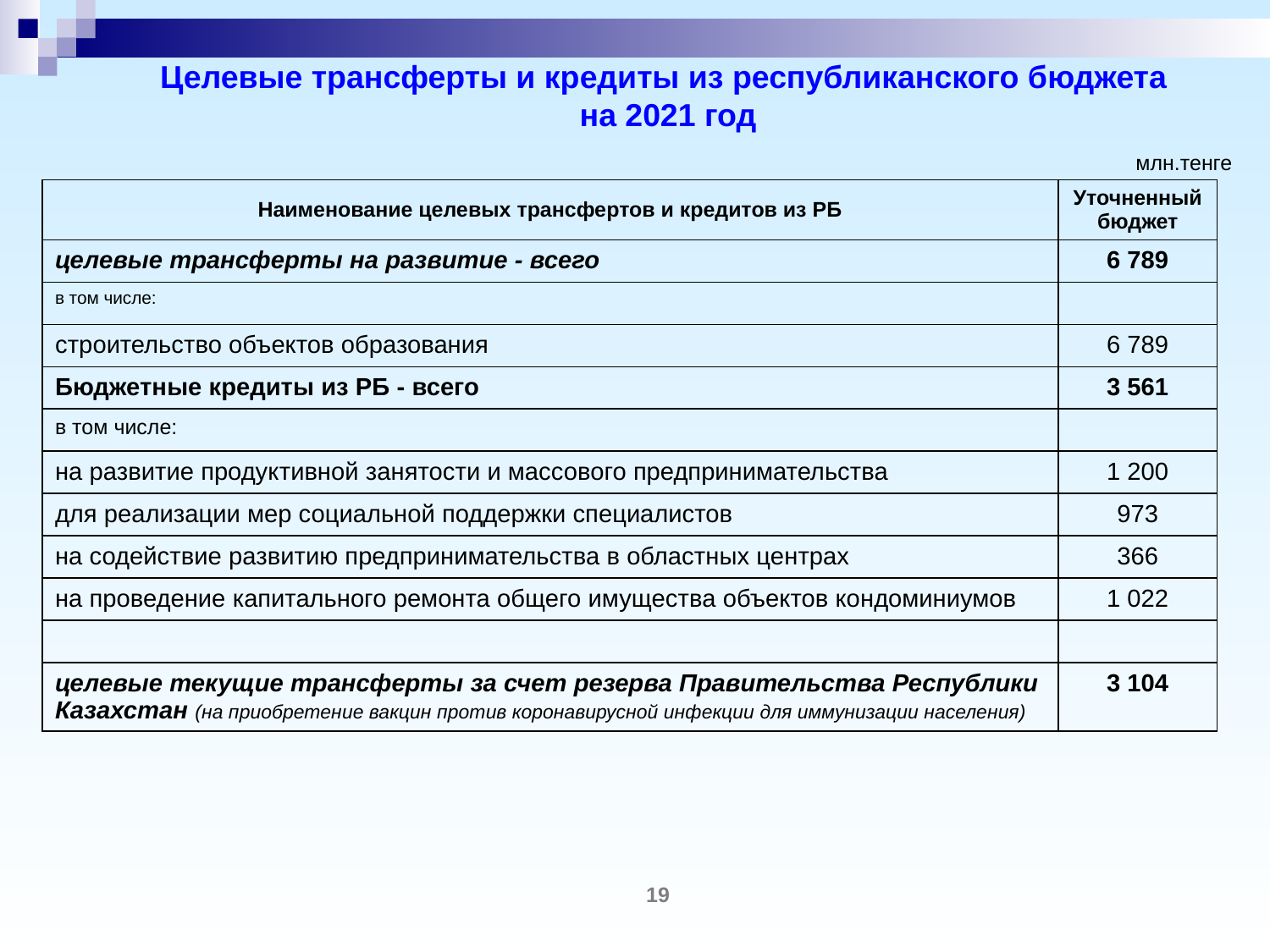

Целевые трансферты и кредиты из республиканского бюджета
на 2021 год
млн.тенге
| Наименование целевых трансфертов и кредитов из РБ | Уточненный бюджет |
| --- | --- |
| целевые трансферты на развитие - всего | 6 789 |
| в том числе: |  |
| строительство объектов образования | 6 789 |
| Бюджетные кредиты из РБ - всего | 3 561 |
| в том числе: |  |
| на развитие продуктивной занятости и массового предпринимательства | 1 200 |
| для реализации мер социальной поддержки специалистов | 973 |
| на содействие развитию предпринимательства в областных центрах | 366 |
| на проведение капитального ремонта общего имущества объектов кондоминиумов | 1 022 |
|  |  |
| целевые текущие трансферты за счет резерва Правительства Республики Казахстан (на приобретение вакцин против коронавирусной инфекции для иммунизации населения) | 3 104 |
19